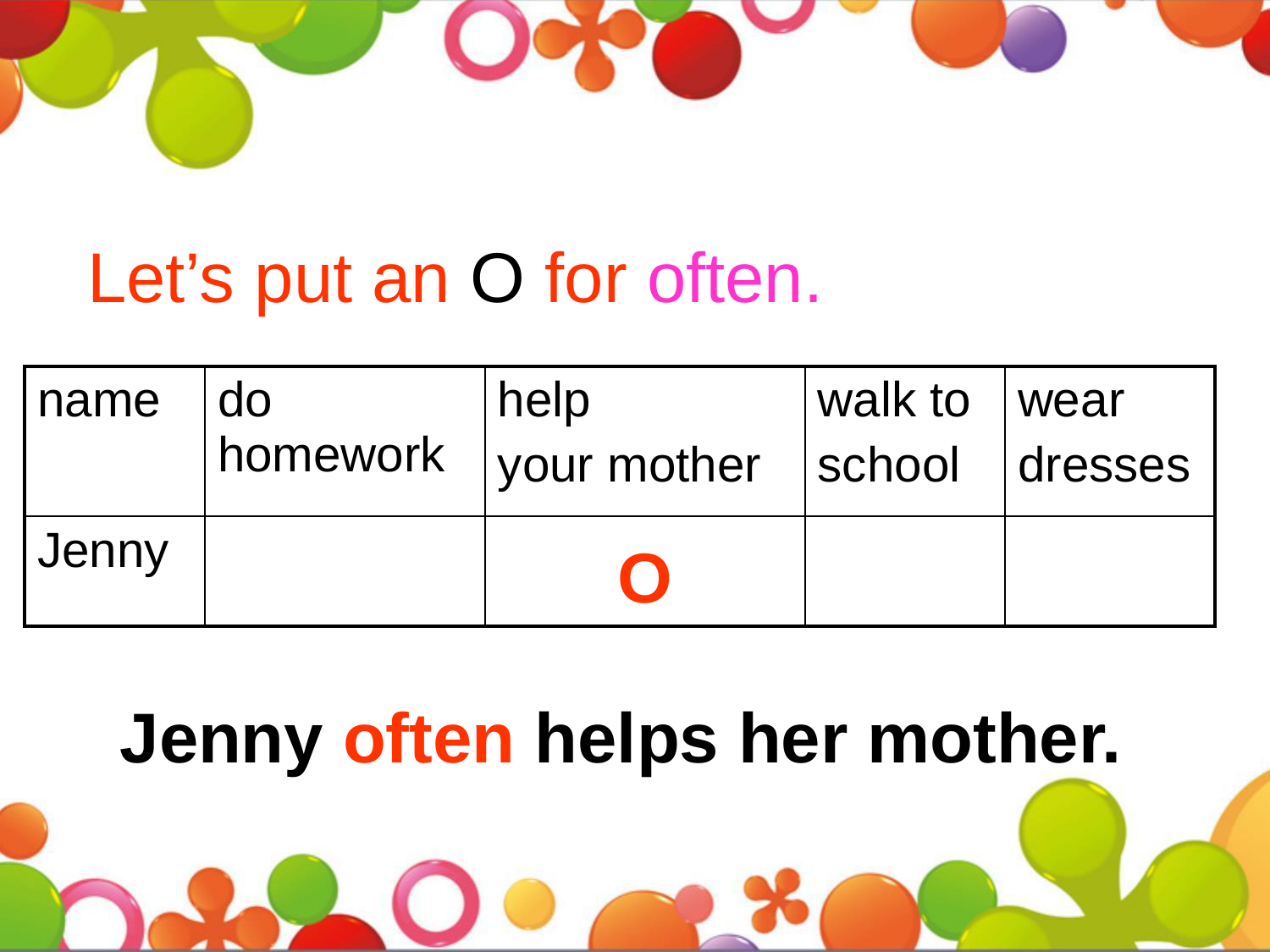

Let’s put an O for often.
| name | do homework | help your mother | walk to school | wear dresses |
| --- | --- | --- | --- | --- |
| Jenny |  |  |  |  |
O
Jenny often helps her mother.